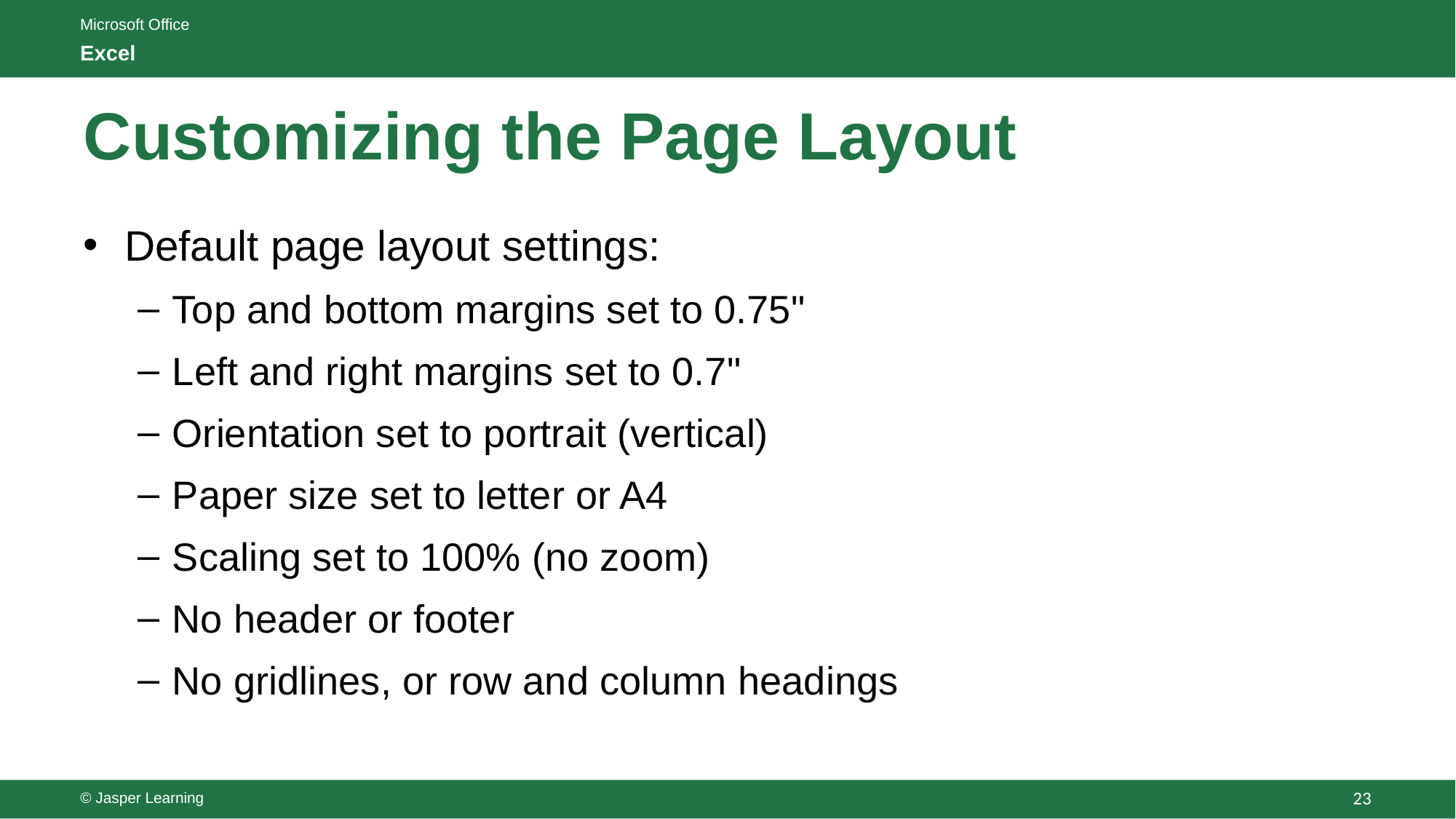

# Customizing the Page Layout
Default page layout settings:
Top and bottom margins set to 0.75"
Left and right margins set to 0.7"
Orientation set to portrait (vertical)
Paper size set to letter or A4
Scaling set to 100% (no zoom)
No header or footer
No gridlines, or row and column headings

© Jasper Learning
23